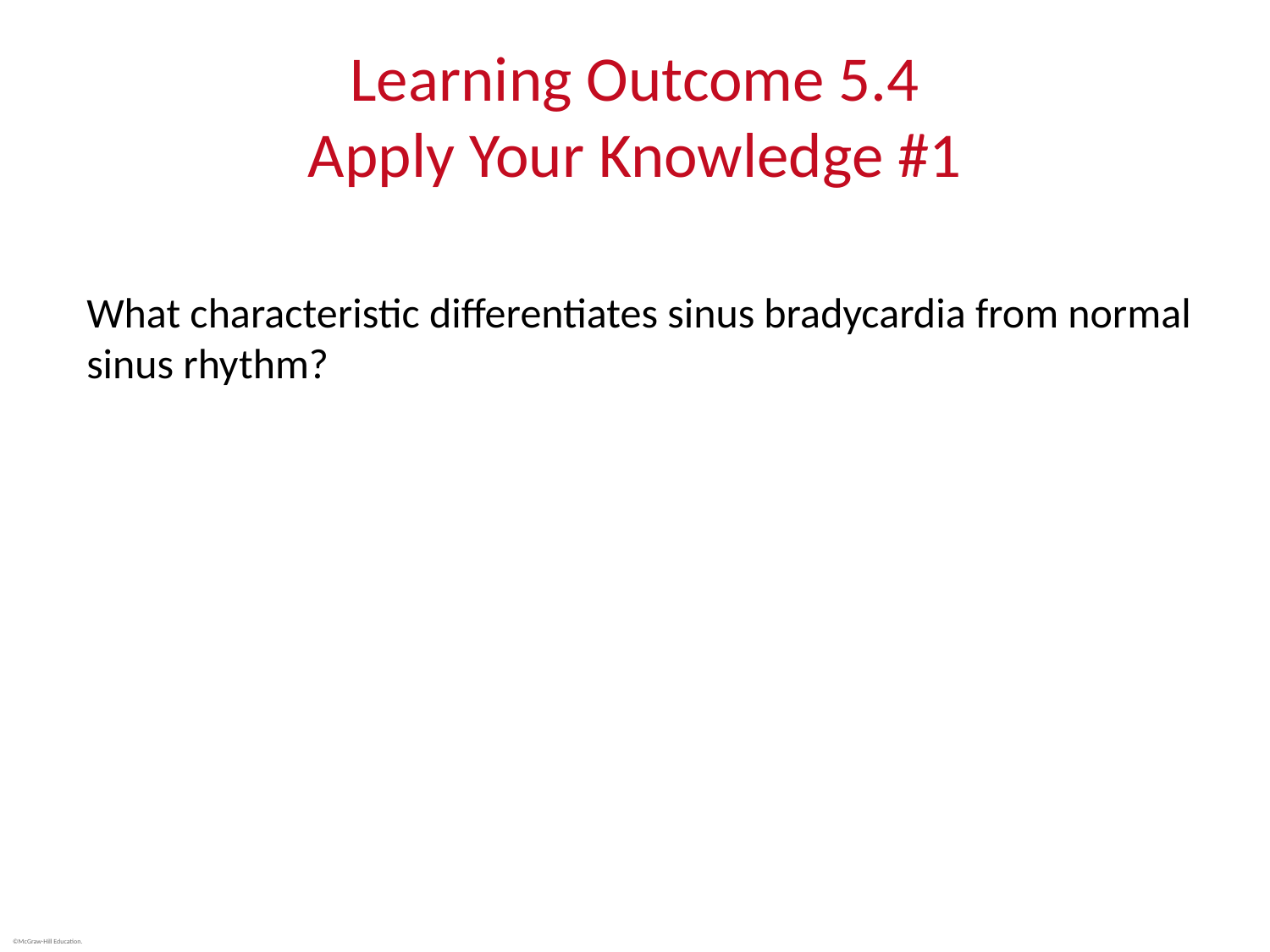

# Learning Outcome 5.4 Apply Your Knowledge #1
What characteristic differentiates sinus bradycardia from normal sinus rhythm?